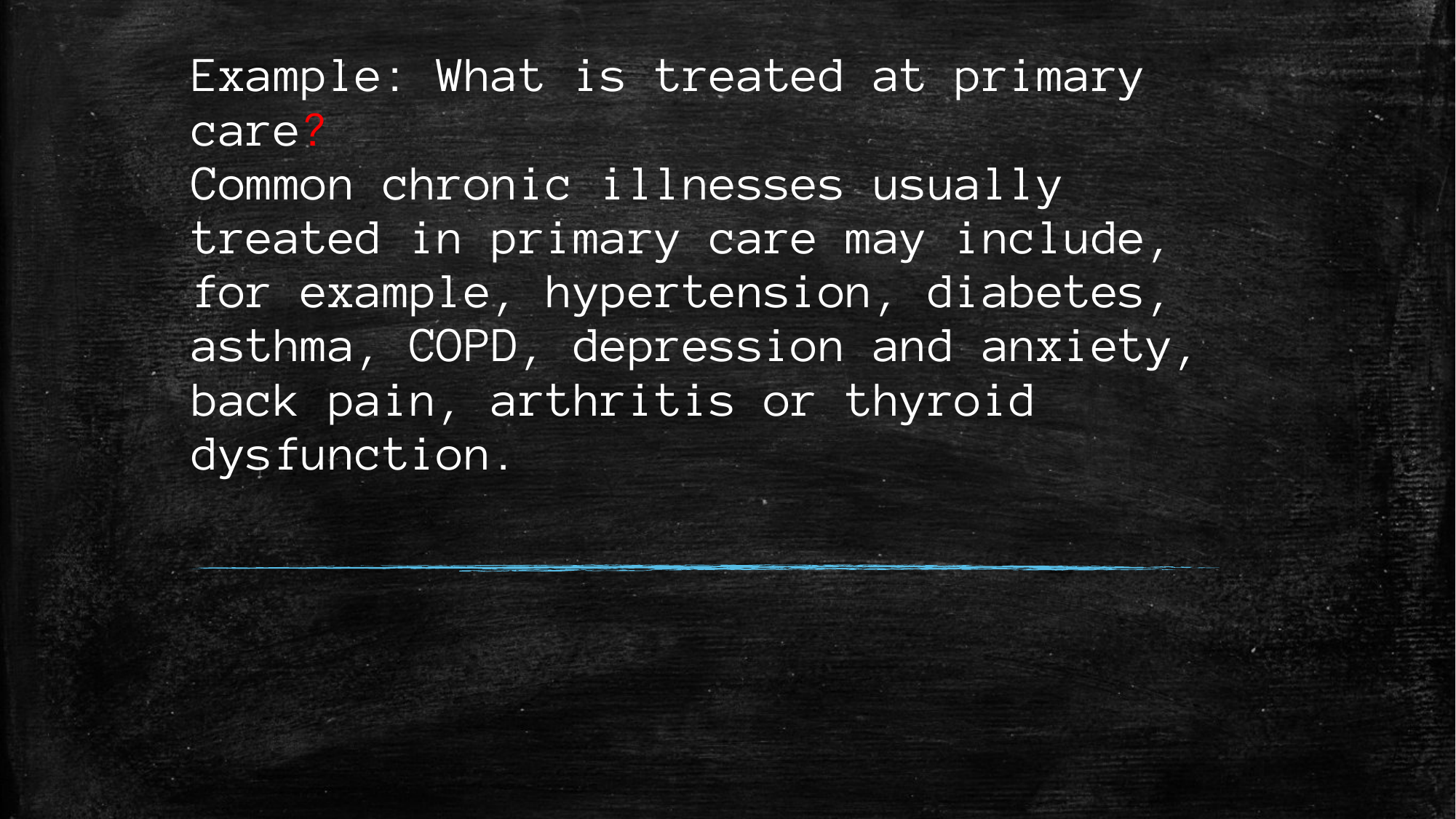

# Example: What is treated at primary care? Common chronic illnesses usually treated in primary care may include, for example, hypertension, diabetes, asthma, COPD, depression and anxiety, back pain, arthritis or thyroid dysfunction.